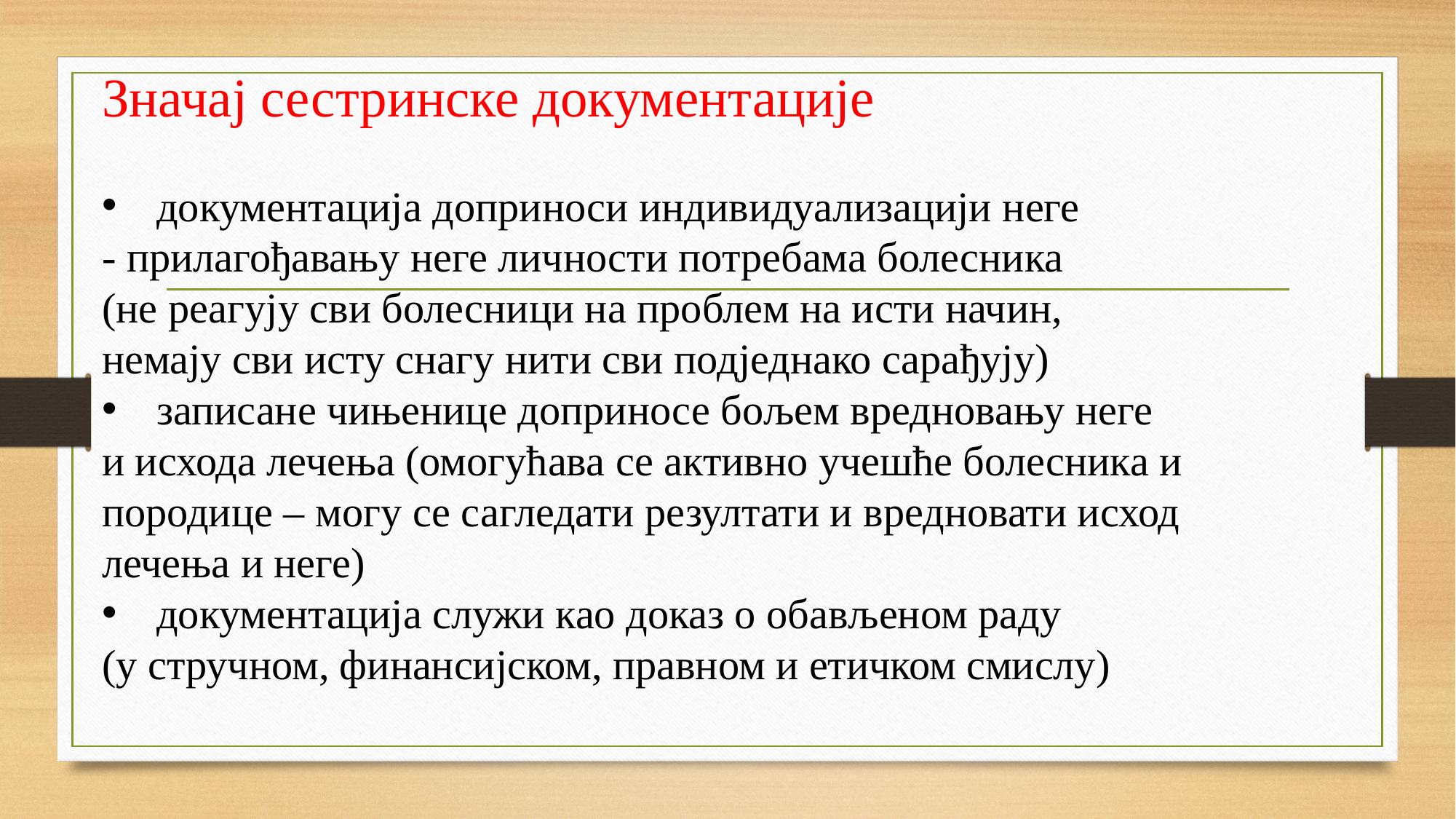

Значај сестринске документације

документација доприноси индивидуализацији неге
- прилагођавању неге личности потребама болесника
(не реагују сви болесници на проблем на исти начин,
немају сви исту снагу нити сви подједнако сарађују)
записане чињенице доприносе бољем вредновању неге
и исхода лечења (омогућава се активно учешће болесника и
породице – могу се сагледати резултати и вредновати исход
лечења и неге)
документација служи као доказ о обављеном раду
(у стручном, финансијском, правном и етичком смислу)